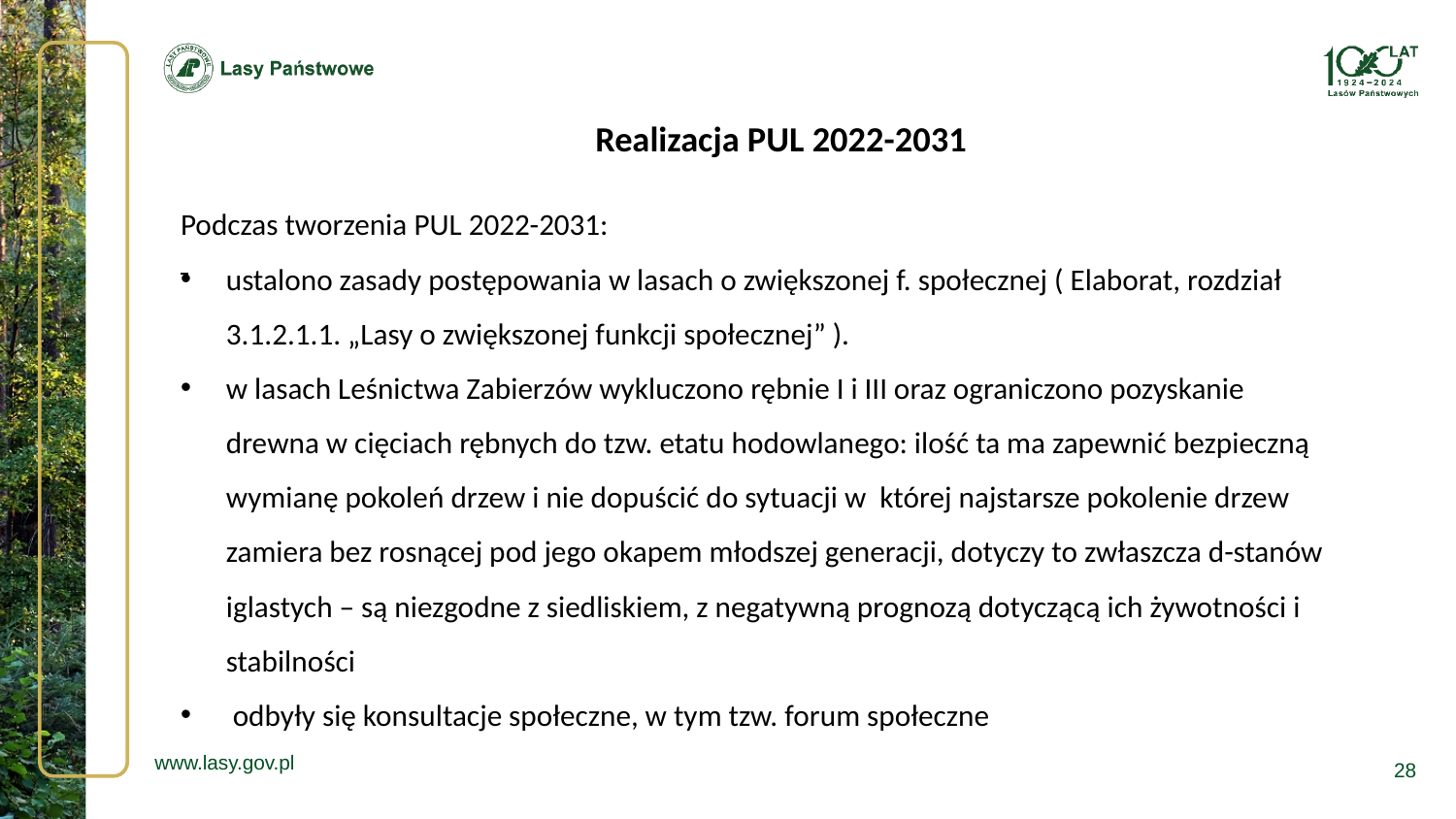

Realizacja PUL 2022-2031
Podczas tworzenia PUL 2022-2031:
ustalono zasady postępowania w lasach o zwiększonej f. społecznej ( Elaborat, rozdział 3.1.2.1.1. „Lasy o zwiększonej funkcji społecznej” ).
w lasach Leśnictwa Zabierzów wykluczono rębnie I i III oraz ograniczono pozyskanie drewna w cięciach rębnych do tzw. etatu hodowlanego: ilość ta ma zapewnić bezpieczną wymianę pokoleń drzew i nie dopuścić do sytuacji w  której najstarsze pokolenie drzew zamiera bez rosnącej pod jego okapem młodszej generacji, dotyczy to zwłaszcza d-stanów iglastych – są niezgodne z siedliskiem, z negatywną prognozą dotyczącą ich żywotności i stabilności
 odbyły się konsultacje społeczne, w tym tzw. forum społeczne